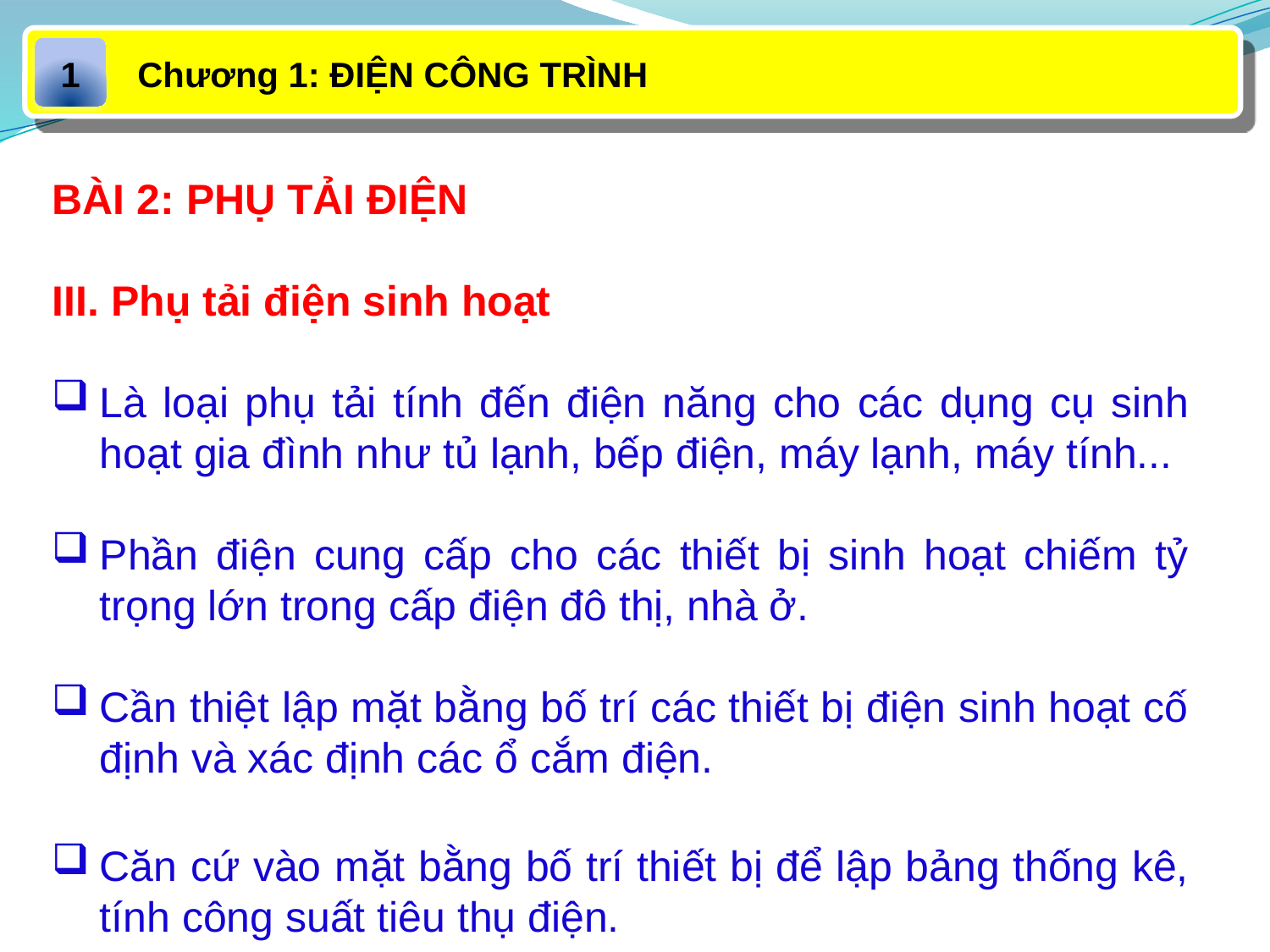

Chương 1: ĐIỆN CÔNG TRÌNH
1

BÀI 2: PHỤ TẢI ĐIỆN

III. Phụ tải điện sinh hoạt

Là loại phụ tải tính đến điện năng cho các dụng cụ sinh hoạt gia đình như tủ lạnh, bếp điện, máy lạnh, máy tính...

Phần điện cung cấp cho các thiết bị sinh hoạt chiếm tỷ trọng lớn trong cấp điện đô thị, nhà ở.

Cần thiệt lập mặt bằng bố trí các thiết bị điện sinh hoạt cố định và xác định các ổ cắm điện.

Căn cứ vào mặt bằng bố trí thiết bị để lập bảng thống kê, tính công suất tiêu thụ điện.